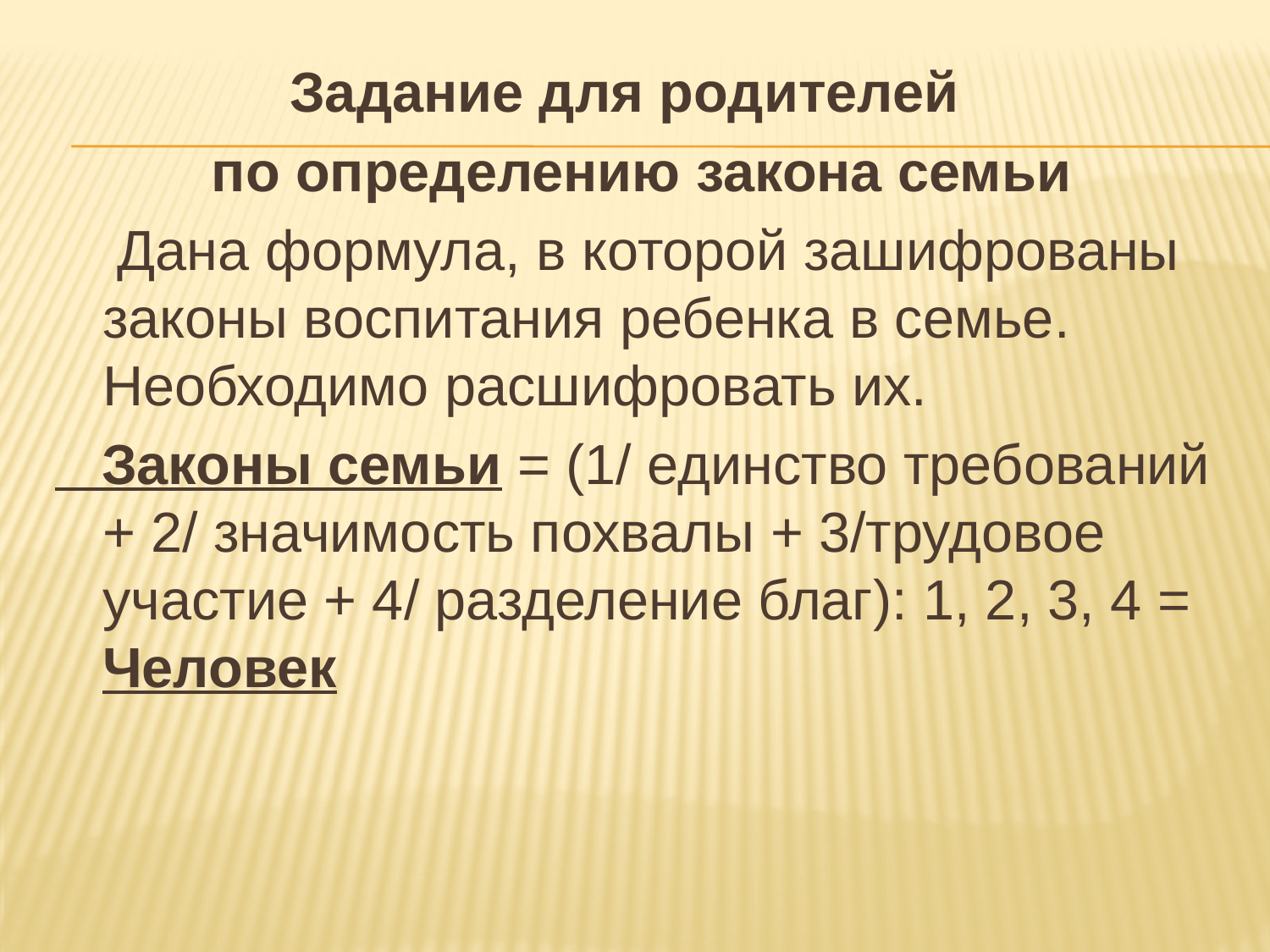

Задание для родителей
          по определению закона семьи
    Дана формула, в которой зашифрованы законы воспитания ребенка в семье. Необходимо расшифровать их.
   Законы семьи = (1/ единство требований + 2/ значимость похвалы + 3/трудовое участие + 4/ разделение благ): 1, 2, 3, 4 = Человек